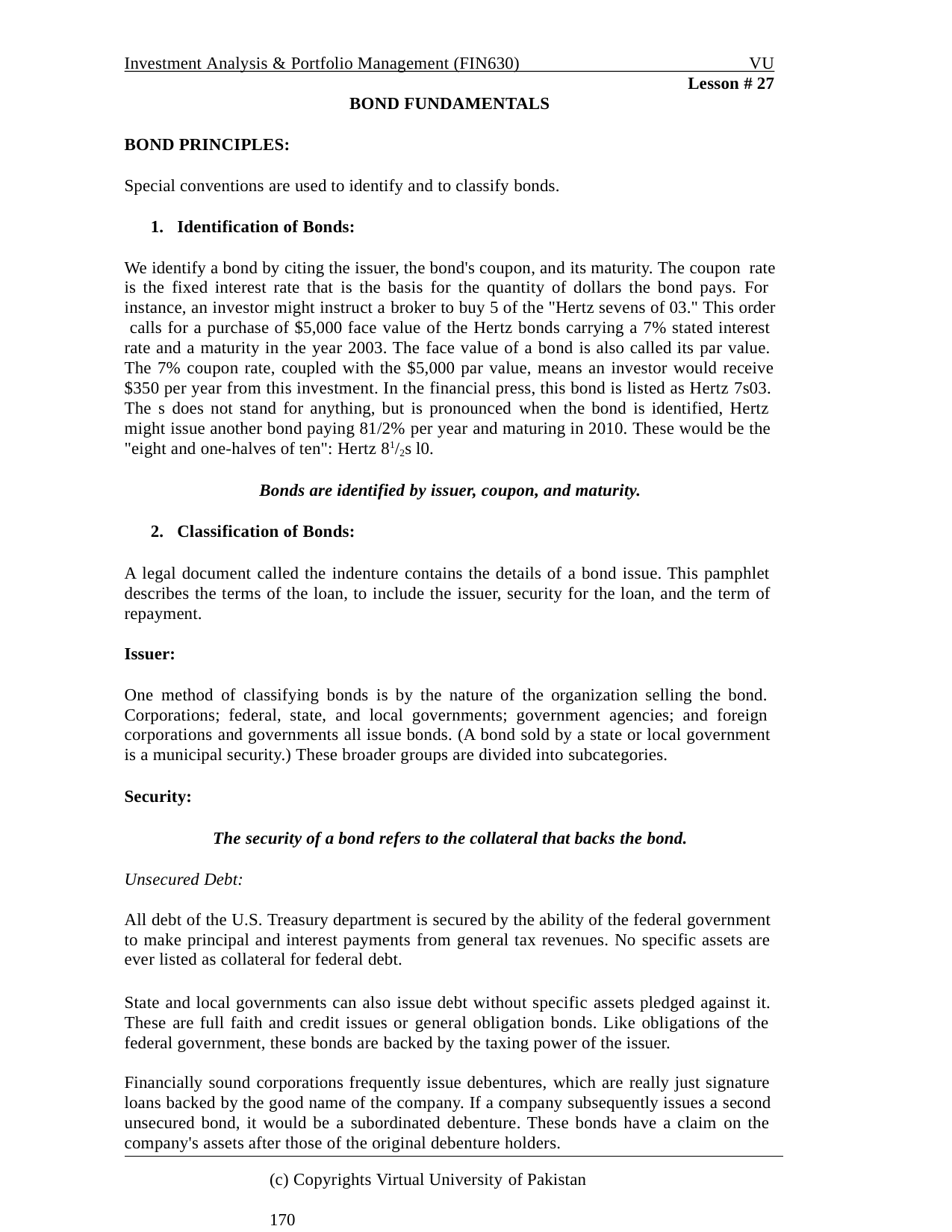

Investment Analysis & Portfolio Management (FIN630)
VU
Lesson # 27

BOND FUNDAMENTALS

BOND PRINCIPLES:

Special conventions are used to identify and to classify bonds.

Identification of Bonds:

We identify a bond by citing the issuer, the bond's coupon, and its maturity. The coupon  rate is the fixed interest rate that is the basis for the quantity of dollars the bond pays. For  instance, an investor might instruct a broker to buy 5 of the "Hertz sevens of 03." This order  calls for a purchase of $5,000 face value of the Hertz bonds carrying a 7% stated interest  rate and a maturity in the year 2003. The face value of a bond is also called its par value.  The 7% coupon rate, coupled with the $5,000 par value, means an investor would receive
$350 per year from this investment. In the financial press, this bond is listed as Hertz 7s03.  The s does not stand for anything, but is pronounced when the bond is identified, Hertz  might issue another bond paying 81/2% per year and maturing in 2010. These would be the  "eight and one-halves of ten": Hertz 81/2s l0.
Bonds are identified by issuer, coupon, and maturity.

Classification of Bonds:

A legal document called the indenture contains the details of a bond issue. This pamphlet  describes the terms of the loan, to include the issuer, security for the loan, and the term of  repayment.

Issuer:

One method of classifying bonds is by the nature of the organization selling the bond.  Corporations; federal, state, and local governments; government agencies; and foreign  corporations and governments all issue bonds. (A bond sold by a state or local government  is a municipal security.) These broader groups are divided into subcategories.

Security:

The security of a bond refers to the collateral that backs the bond.

Unsecured Debt:

All debt of the U.S. Treasury department is secured by the ability of the federal government  to make principal and interest payments from general tax revenues. No specific assets are  ever listed as collateral for federal debt.

State and local governments can also issue debt without specific assets pledged against it.  These are full faith and credit issues or general obligation bonds. Like obligations of the  federal government, these bonds are backed by the taxing power of the issuer.

Financially sound corporations frequently issue debentures, which are really just signature  loans backed by the good name of the company. If a company subsequently issues a second  unsecured bond, it would be a subordinated debenture. These bonds have a claim on the  company's assets after those of the original debenture holders.
(c) Copyrights Virtual University of Pakistan	170